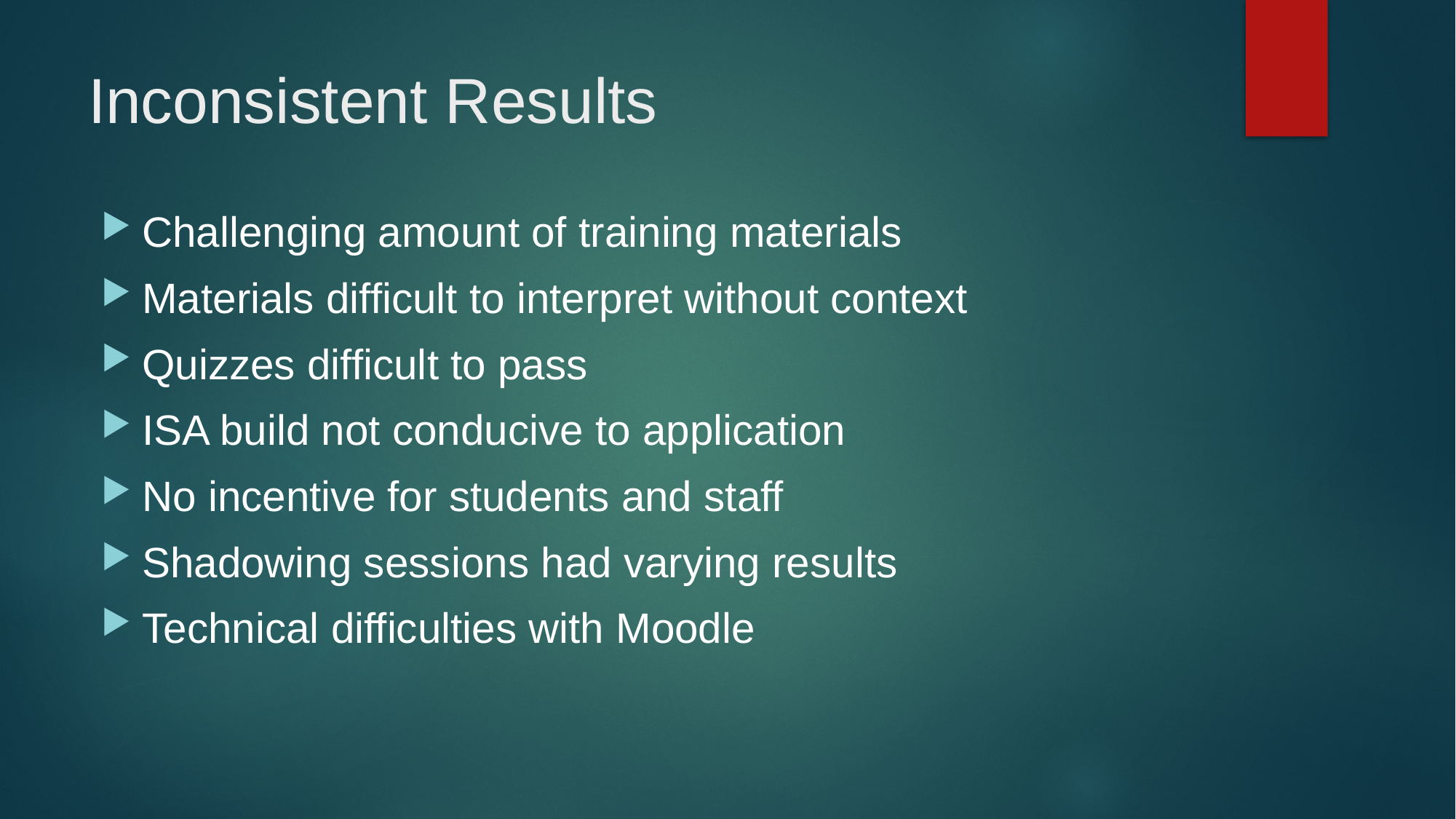

# Inconsistent Results
Challenging amount of training materials
Materials difficult to interpret without context
Quizzes difficult to pass
ISA build not conducive to application
No incentive for students and staff
Shadowing sessions had varying results
Technical difficulties with Moodle